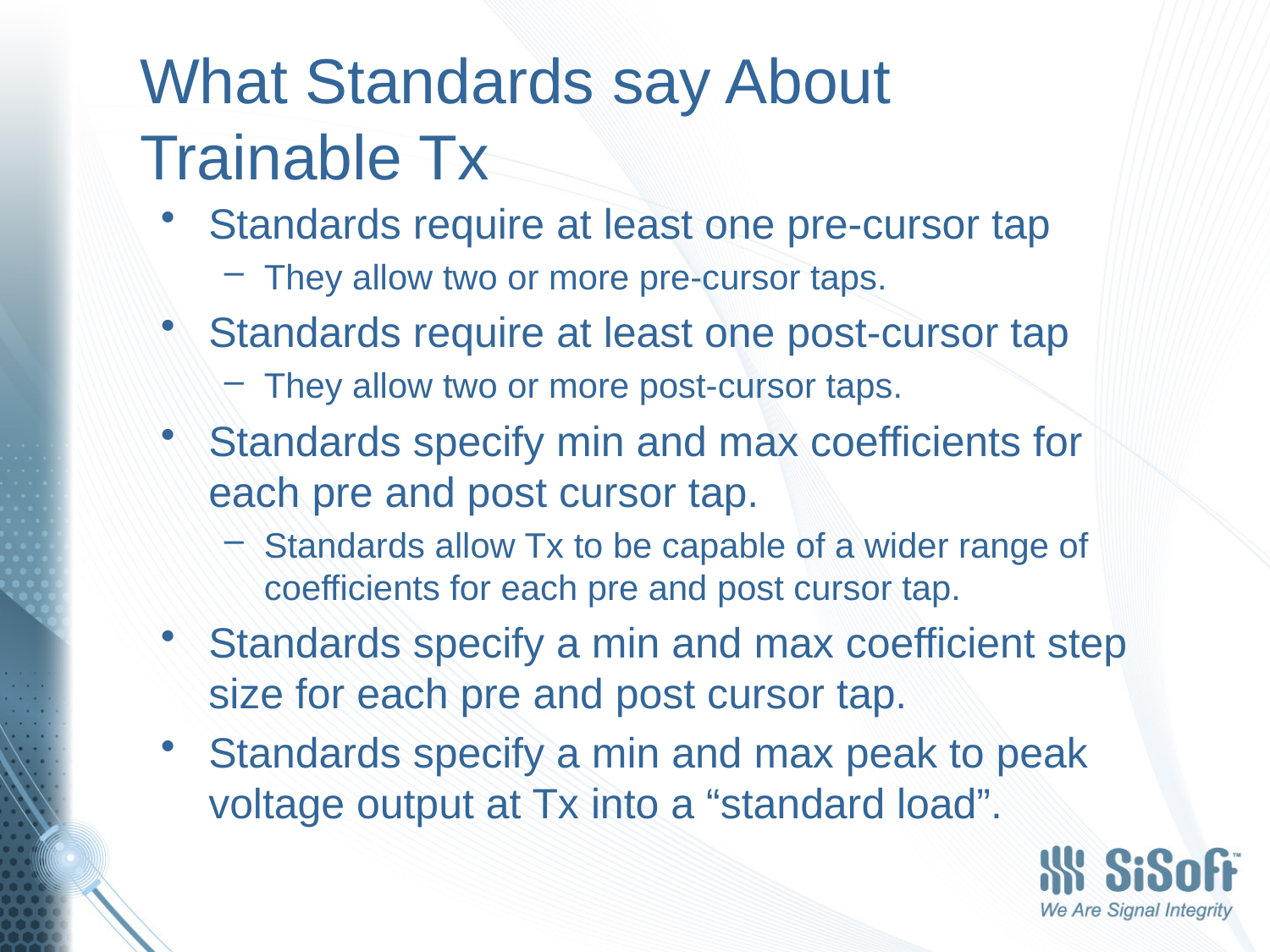

# What Standards say About Trainable Tx
Standards require at least one pre-cursor tap
They allow two or more pre-cursor taps.
Standards require at least one post-cursor tap
They allow two or more post-cursor taps.
Standards specify min and max coefficients for each pre and post cursor tap.
Standards allow Tx to be capable of a wider range of coefficients for each pre and post cursor tap.
Standards specify a min and max coefficient step size for each pre and post cursor tap.
Standards specify a min and max peak to peak voltage output at Tx into a “standard load”.